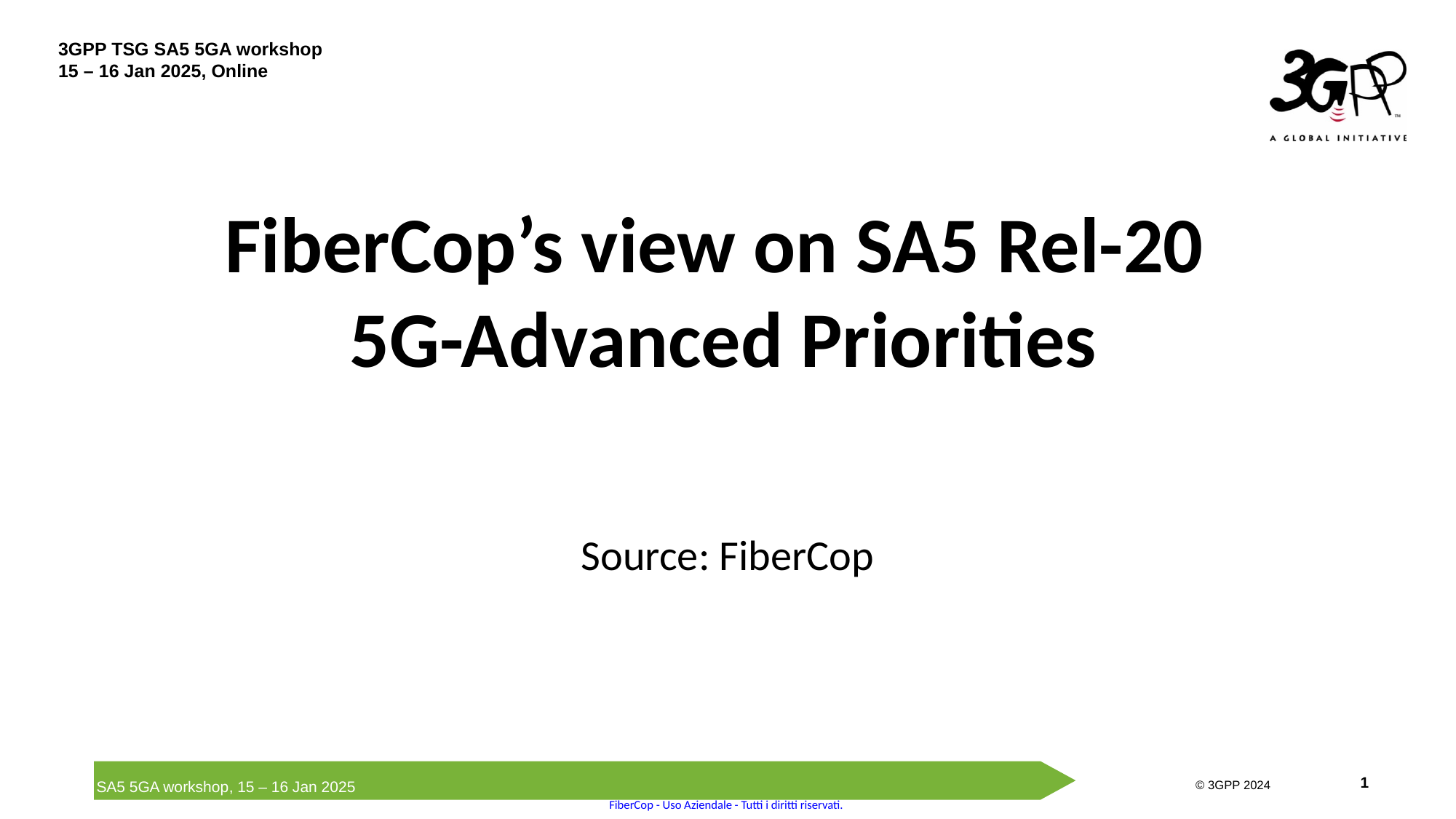

FiberCop’s view on SA5 Rel-20
5G-Advanced Priorities
Source: FiberCop